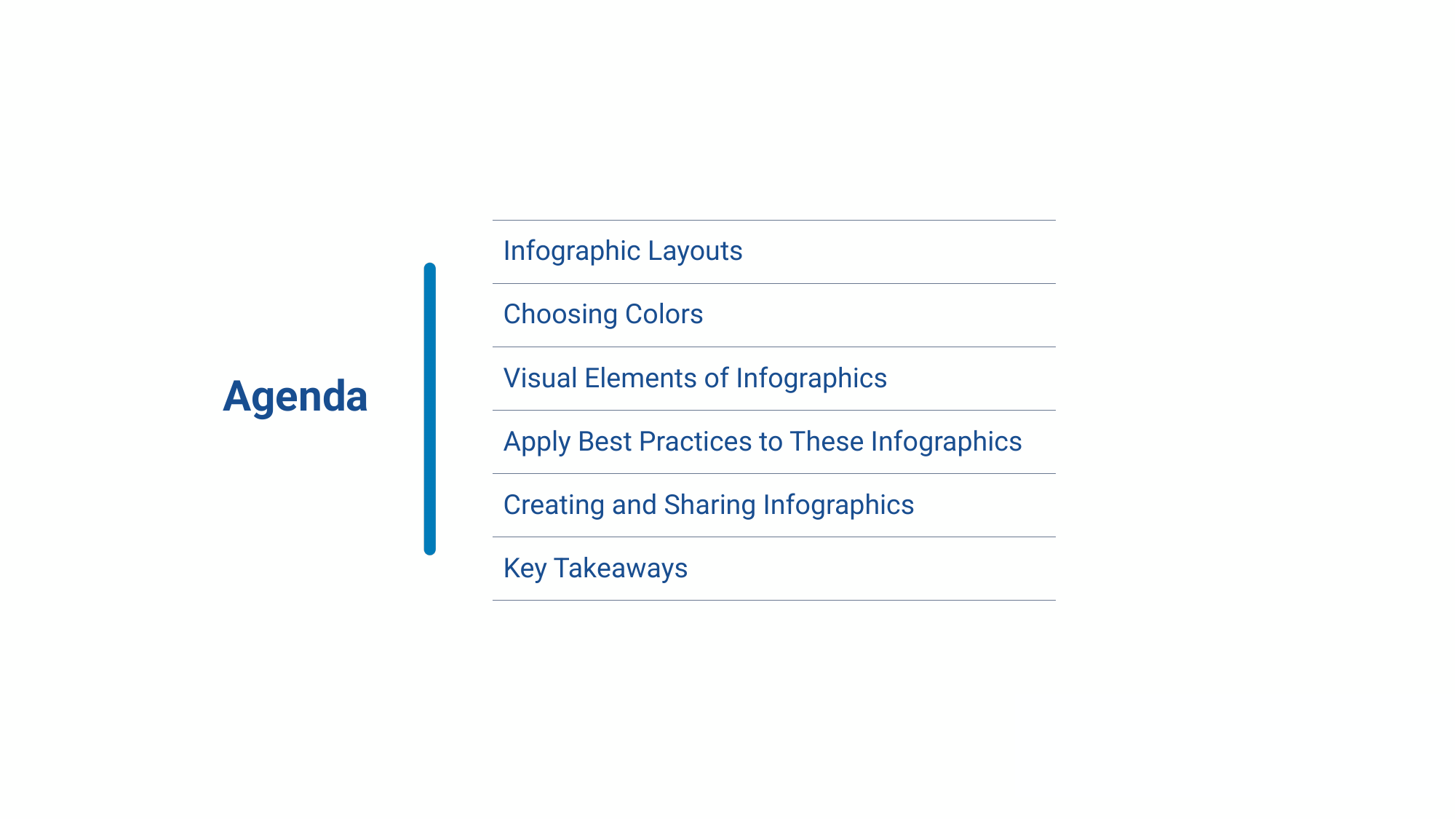

| Infographic Layouts |
| --- |
| Choosing Colors |
| Visual Elements of Infographics |
| Apply Best Practices to These Infographics |
| Creating and Sharing Infographics |
| Key Takeaways |
Agenda